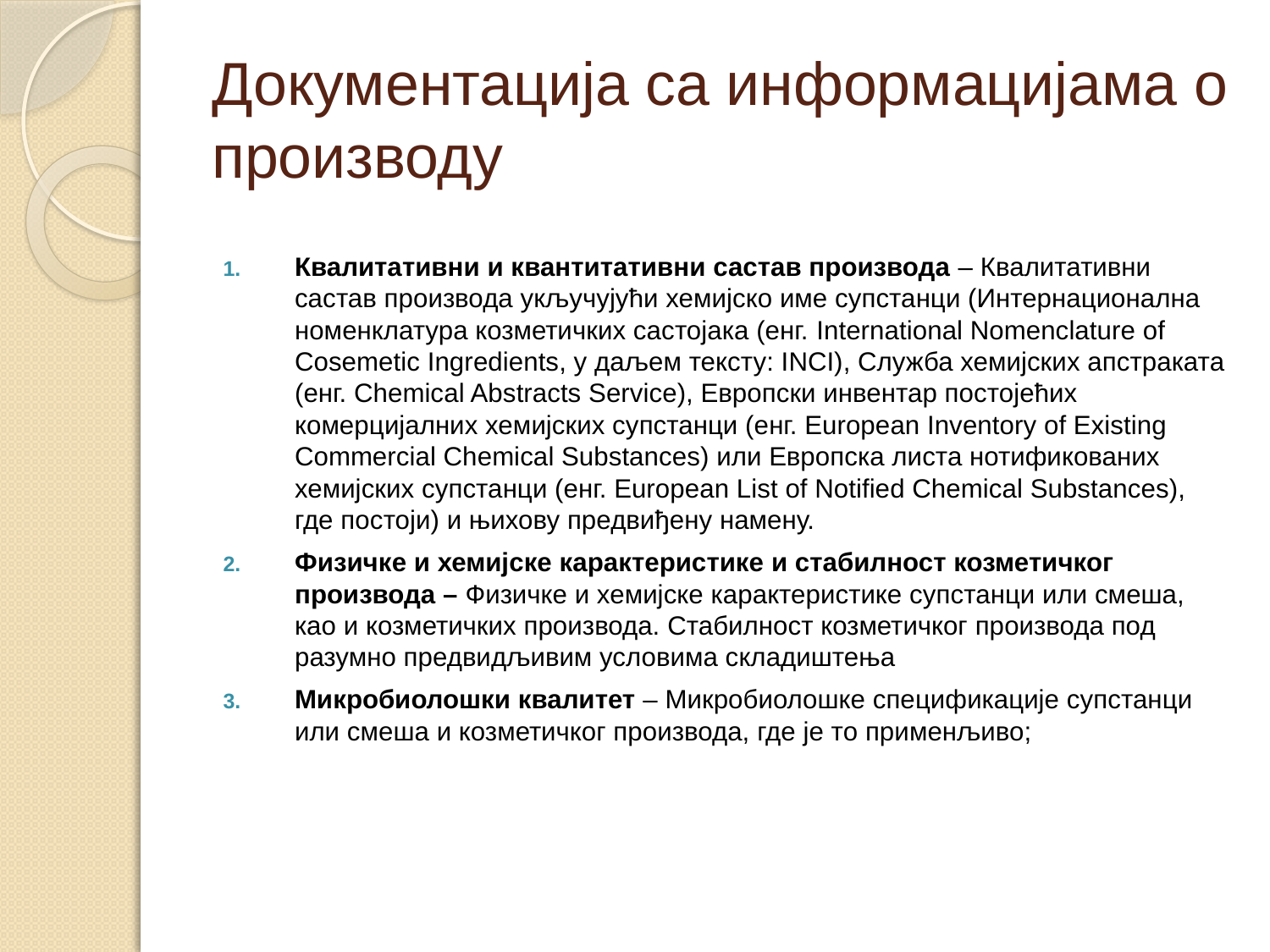

# Документација са информацијама о производу

Квалитативни и квантитативни састав производа – Квалитативни састав производа укључујући хемијско име супстанци (Интернационална номенклатура козметичких састојака (енг. International Nomenclature of Cosemetic Ingredients, у даљем тексту: INCI), Служба хемијских апстраката (енг. Chemical Abstracts Service), Европски инвентар постојећих комерцијалних хемијских супстанци (енг. European Inventory of Existing Commercial Chemical Substances) или Европска листа нотификованих хемијских супстанци (енг. European List of Notified Chemical Substances), где постоји) и њихову предвиђену намену.
Физичке и хемијске карактеристике и стабилност козметичког производа – Физичке и хемијске карактеристике супстанци или смеша, као и козметичких производа. Стабилност козметичког производа под разумно предвидљивим условима складиштења
Микробиолошки квалитет – Микробиолошке спецификације супстанци или смеша и козметичког производа, где је то применљиво;